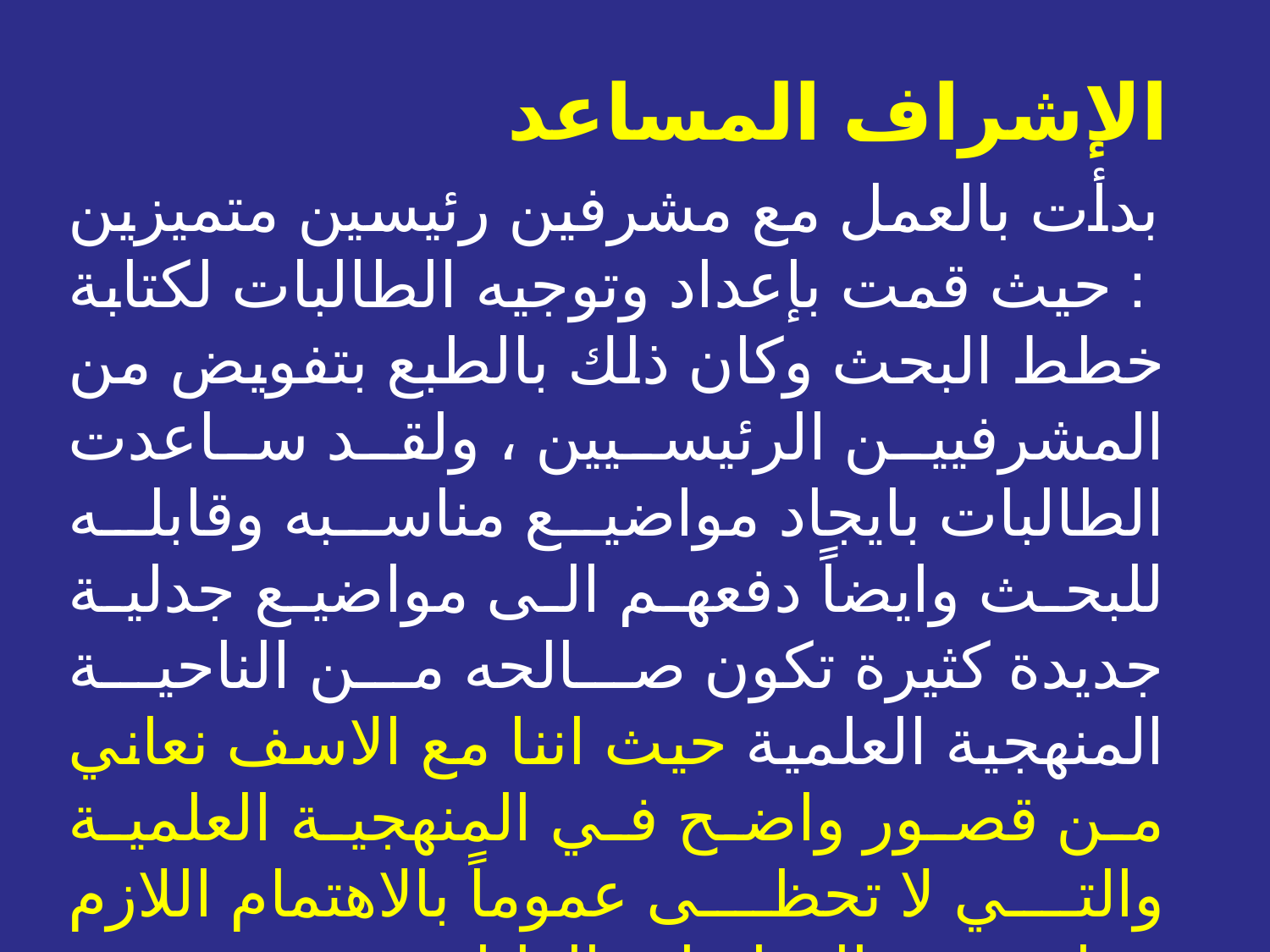

الإشراف المساعد
   بدأت بالعمل مع مشرفين رئيسين متميزين  : حيث قمت بإعداد وتوجيه الطالبات لكتابة خطط البحث وكان ذلك بالطبع بتفويض من المشرفيين الرئيسيين ، ولقد ساعدت الطالبات بايجاد مواضيع مناسبه وقابله للبحث وايضاً دفعهم الى مواضيع جدلية جديدة كثيرة تكون صالحه من الناحية المنهجية العلمية حيث اننا مع الاسف نعاني من قصور واضح في المنهجية العلمية والتي لا تحظى عموماً بالاهتمام اللازم وخاصه في الدراسات العليا.